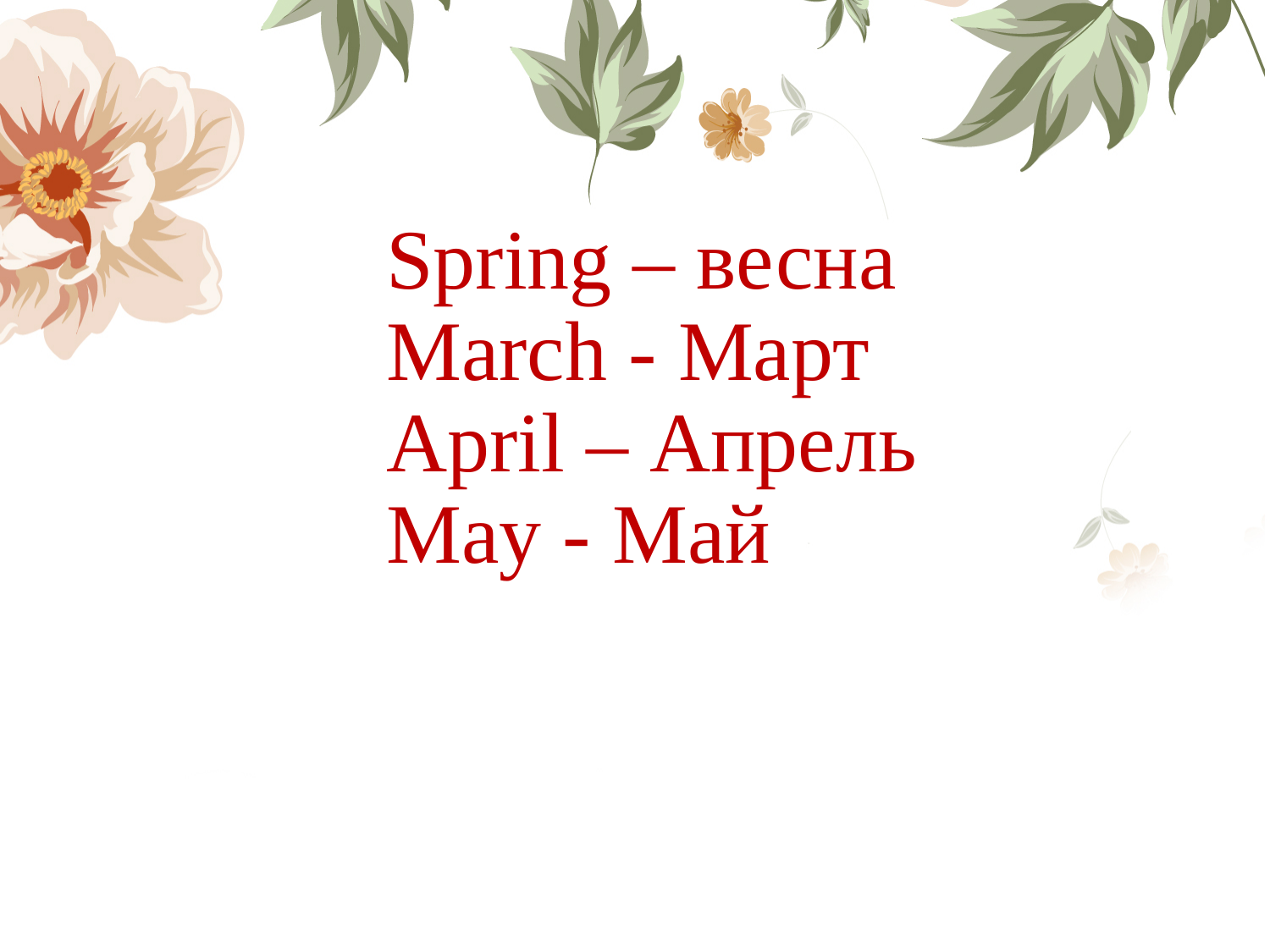

# Spring – весна March - Март April – Апрель May - Май